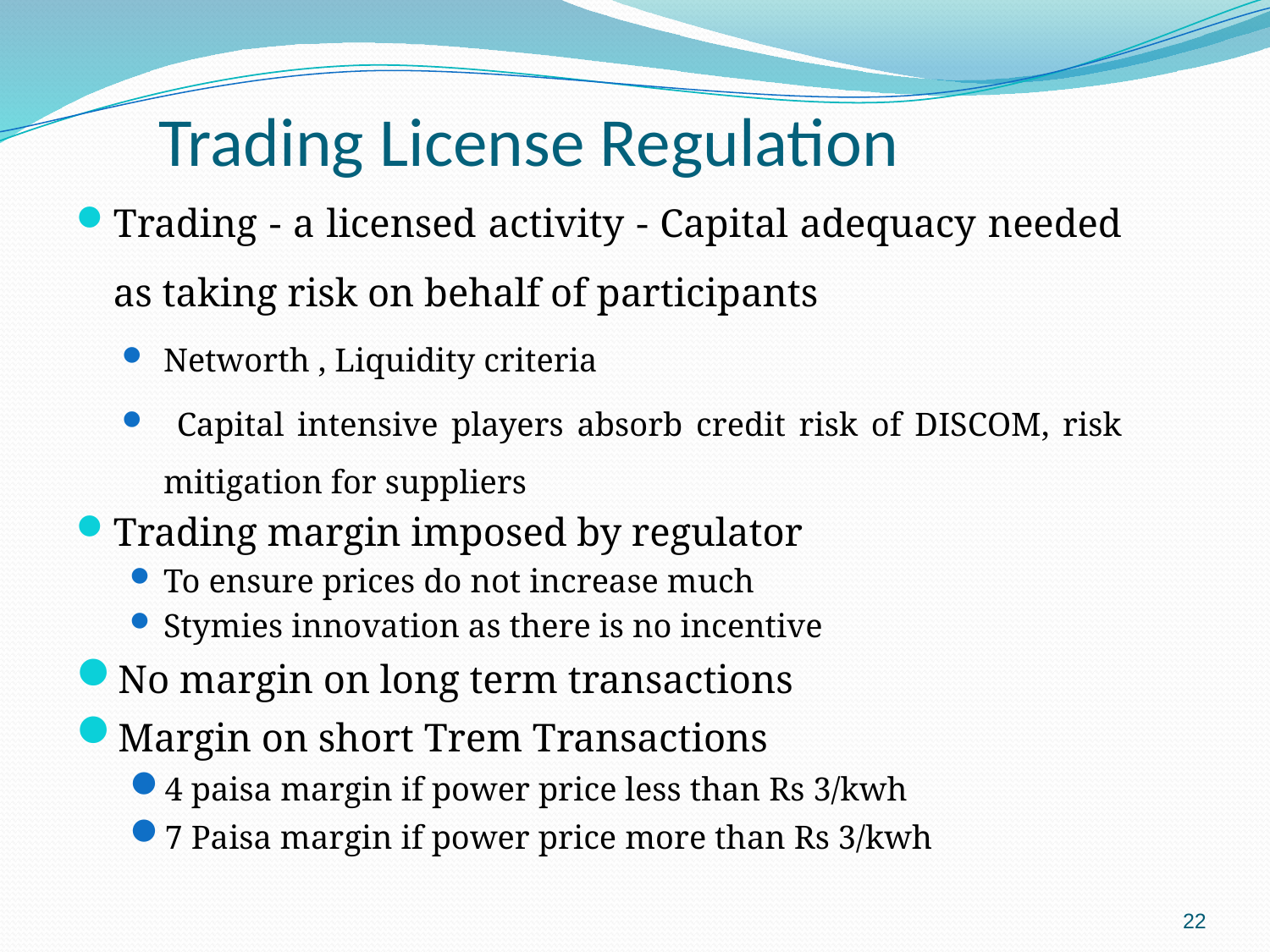

# Trading License Regulation
Trading - a licensed activity - Capital adequacy needed as taking risk on behalf of participants
Networth , Liquidity criteria
 Capital intensive players absorb credit risk of DISCOM, risk mitigation for suppliers
Trading margin imposed by regulator
To ensure prices do not increase much
Stymies innovation as there is no incentive
No margin on long term transactions
Margin on short Trem Transactions
4 paisa margin if power price less than Rs 3/kwh
7 Paisa margin if power price more than Rs 3/kwh
22